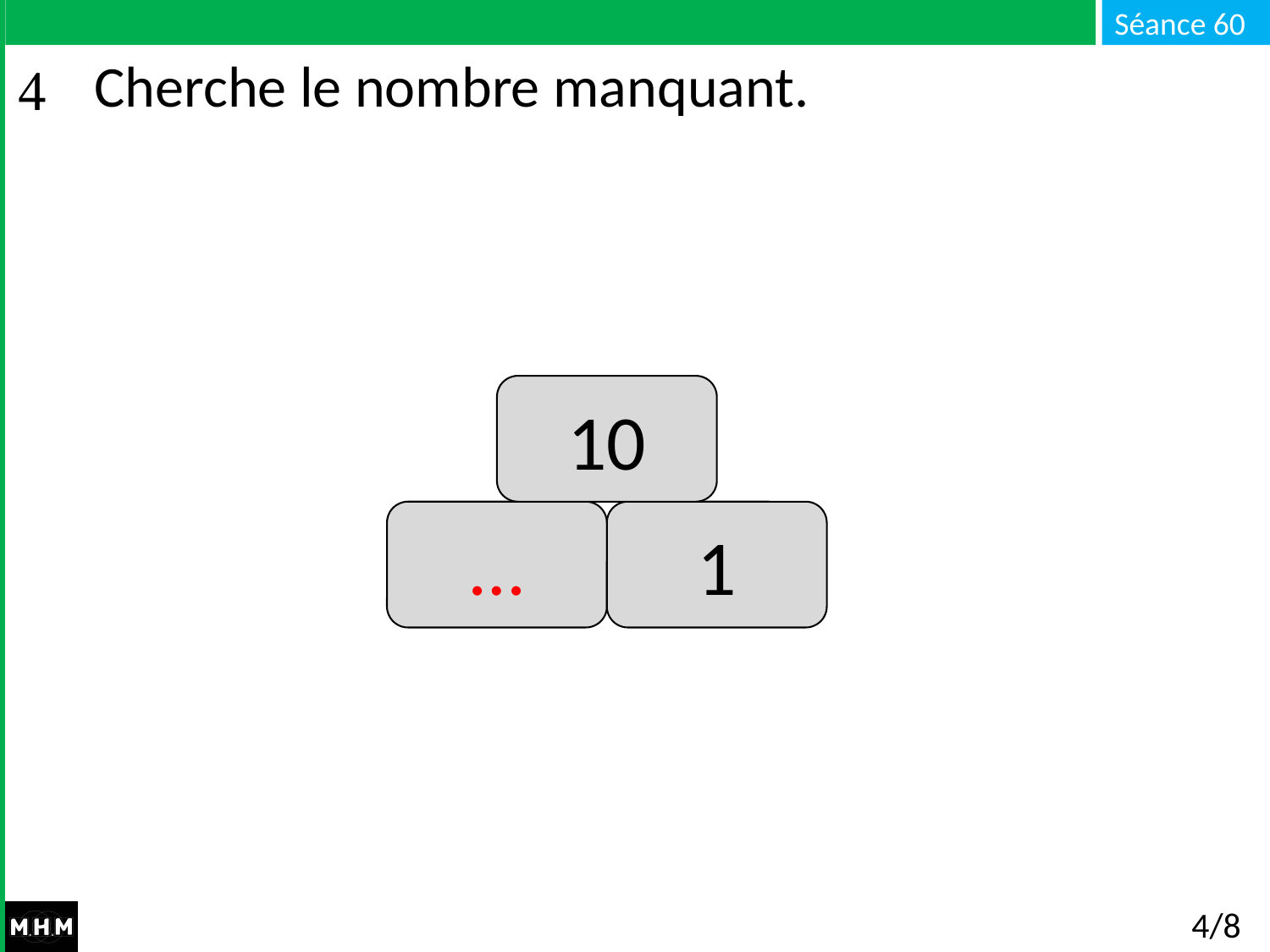

# Cherche le nombre manquant.
10
1
…
4/8